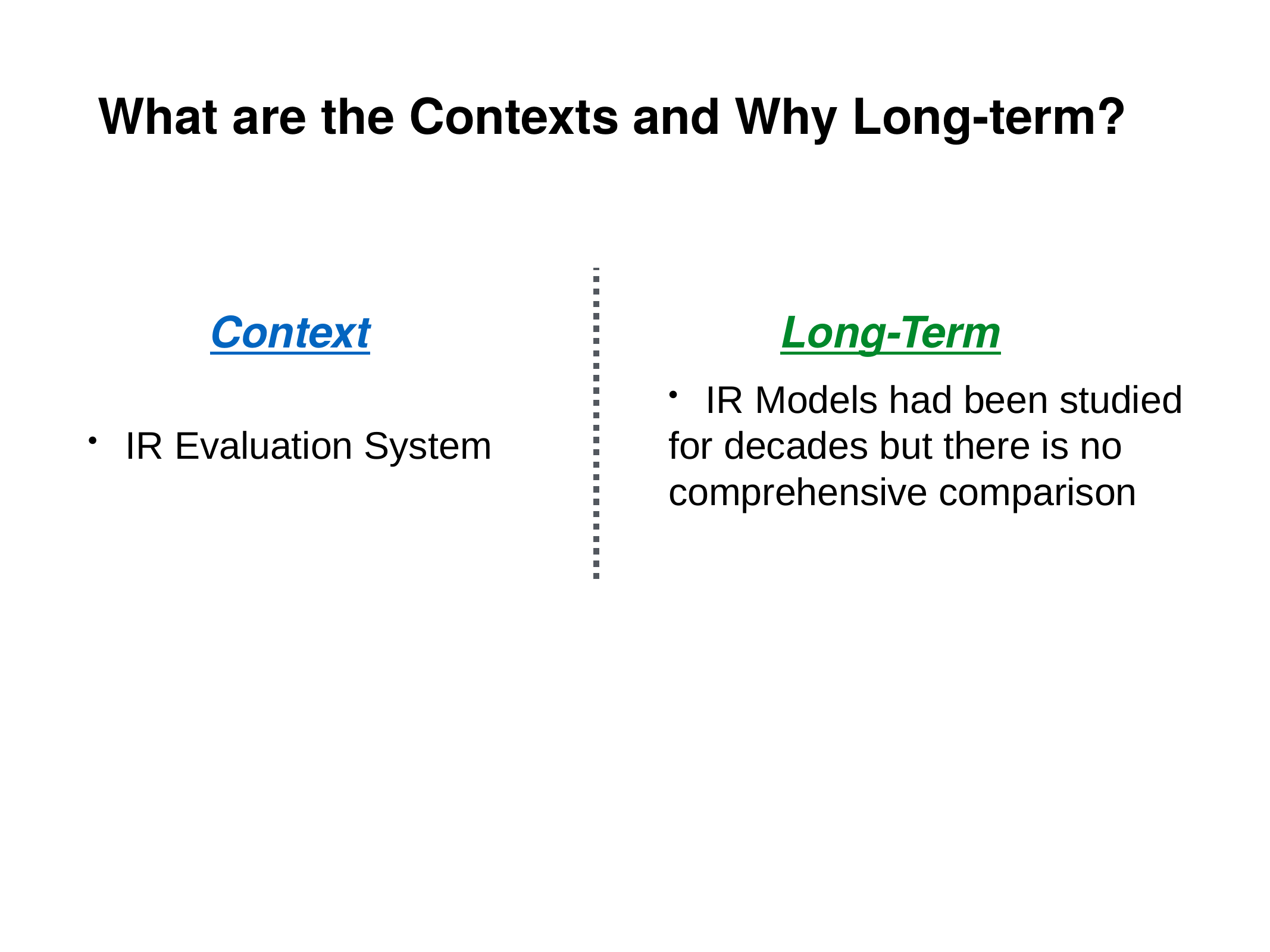

# What are the Contexts and Why Long-term?

Context
Long-Term
IR Models had been studied
for decades but there is no
comprehensive comparison
IR Evaluation System
103